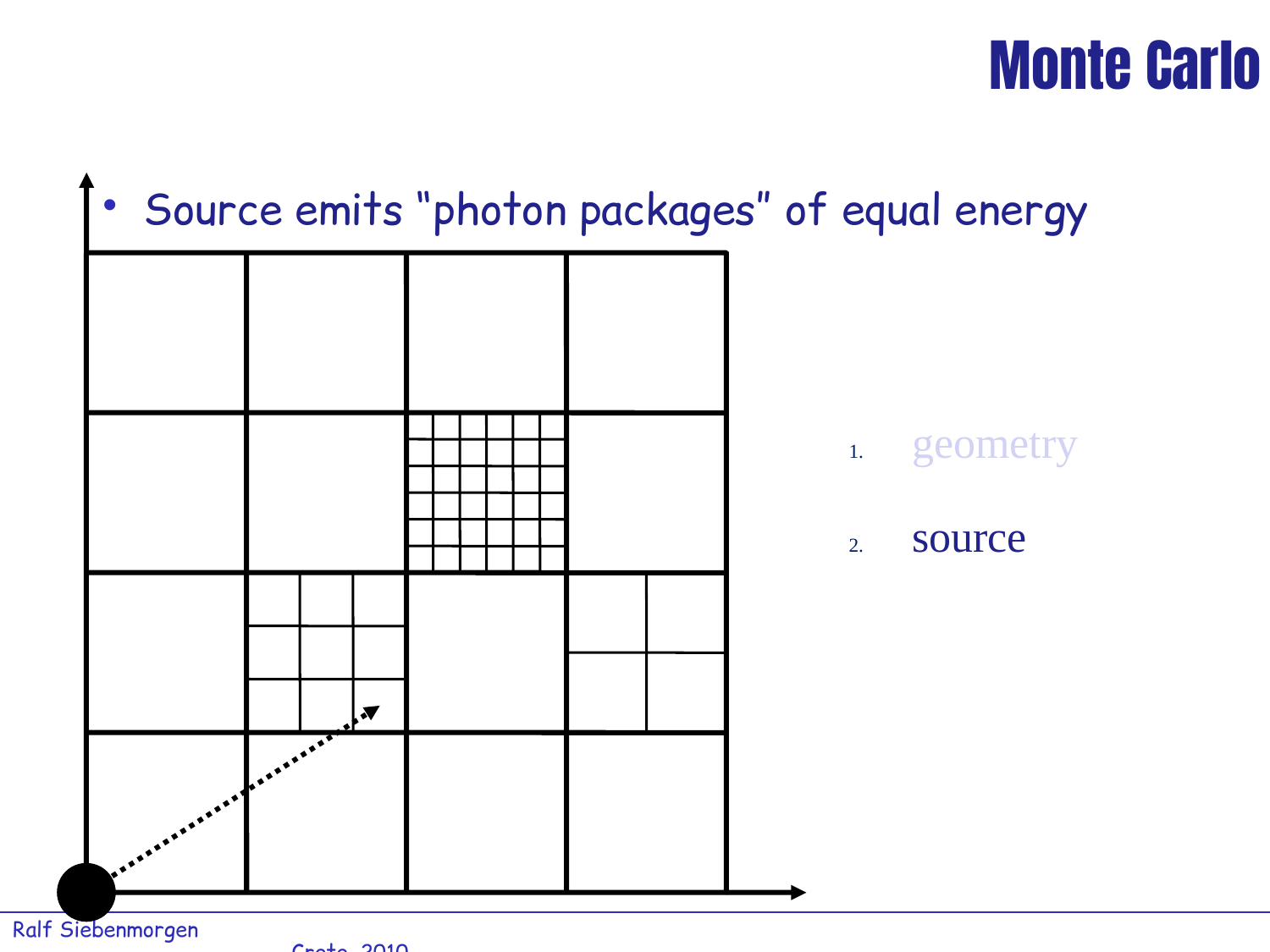

Monte Carlo
Source emits “photon packages” of equal energy

geometry
source